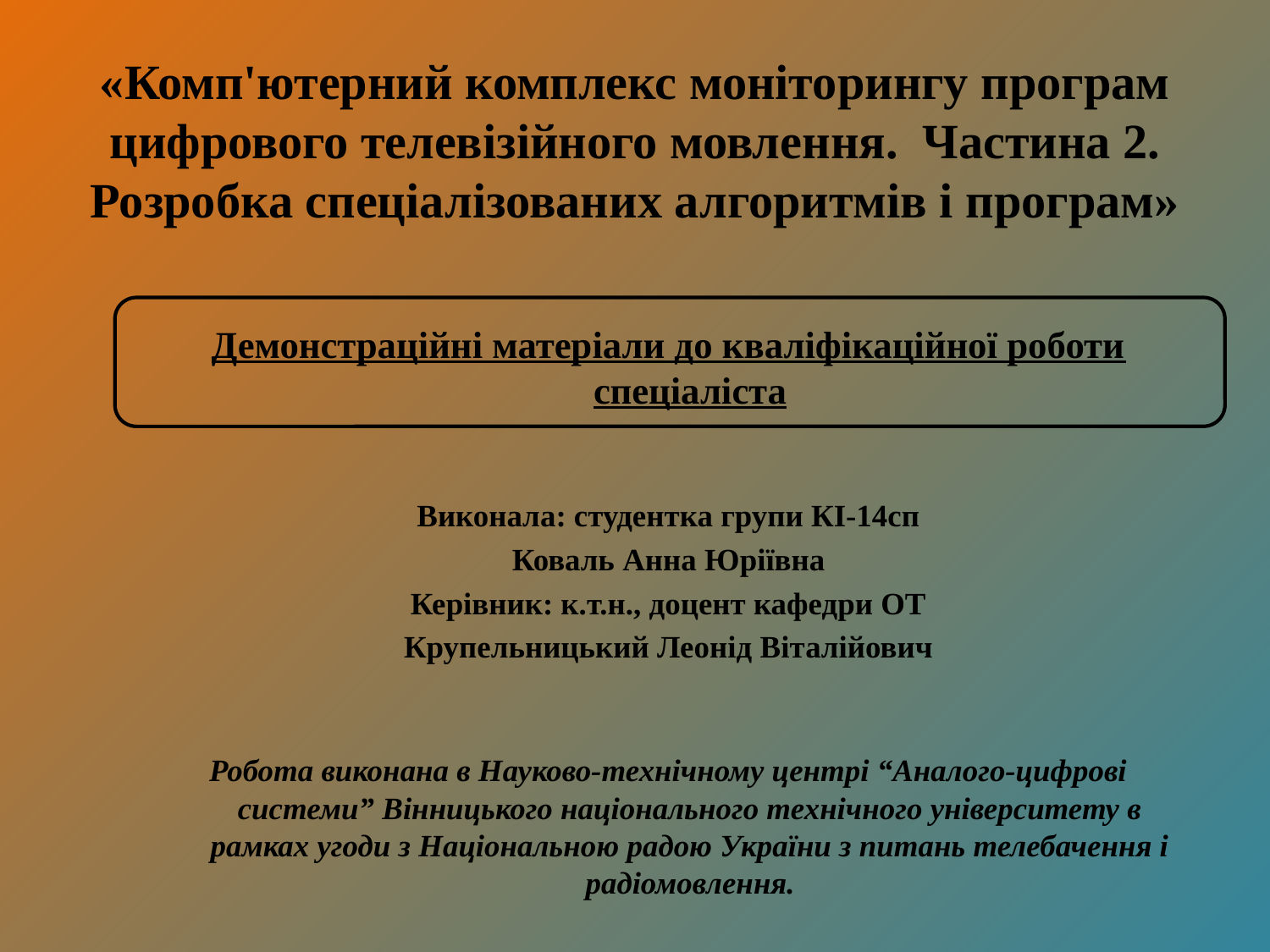

«Комп'ютерний комплекс моніторингу програм цифрового телевізійного мовлення.  Частина 2. Розробка спеціалізованих алгоритмів і програм»

Демонстраційні матеріали до кваліфікаційної роботи спеціаліста

Виконала: студентка групи КІ-14сп
Коваль Анна Юріївна
Керівник: к.т.н., доцент кафедри ОТ
Крупельницький Леонід Віталійович

Робота виконана в Науково-технічному центрі “Аналого-цифрові системи” Вінницького національного технічного університету в рамках угоди з Національною радою України з питань телебачення і радіомовлення.